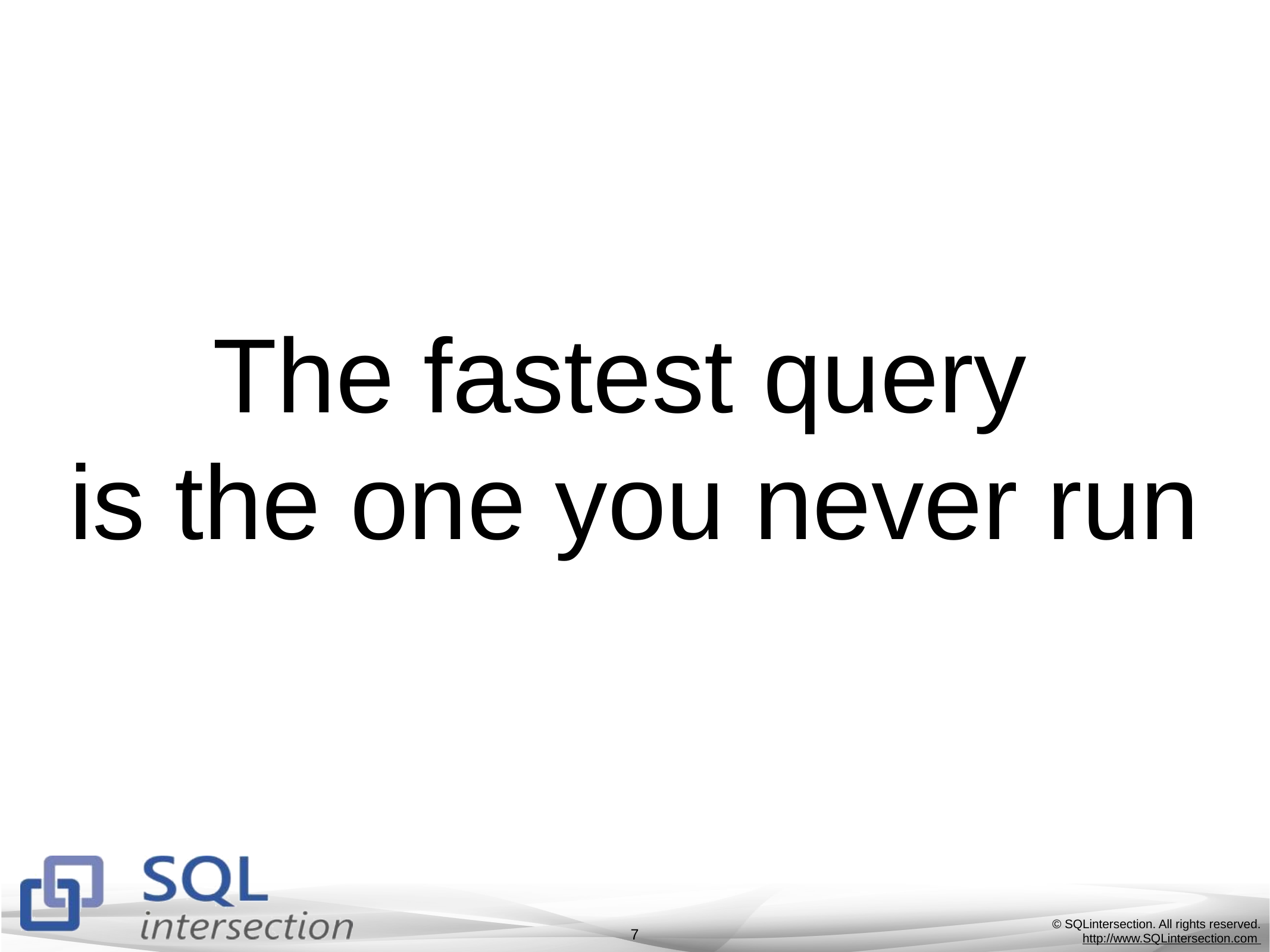

The fastest query
is the one you never run